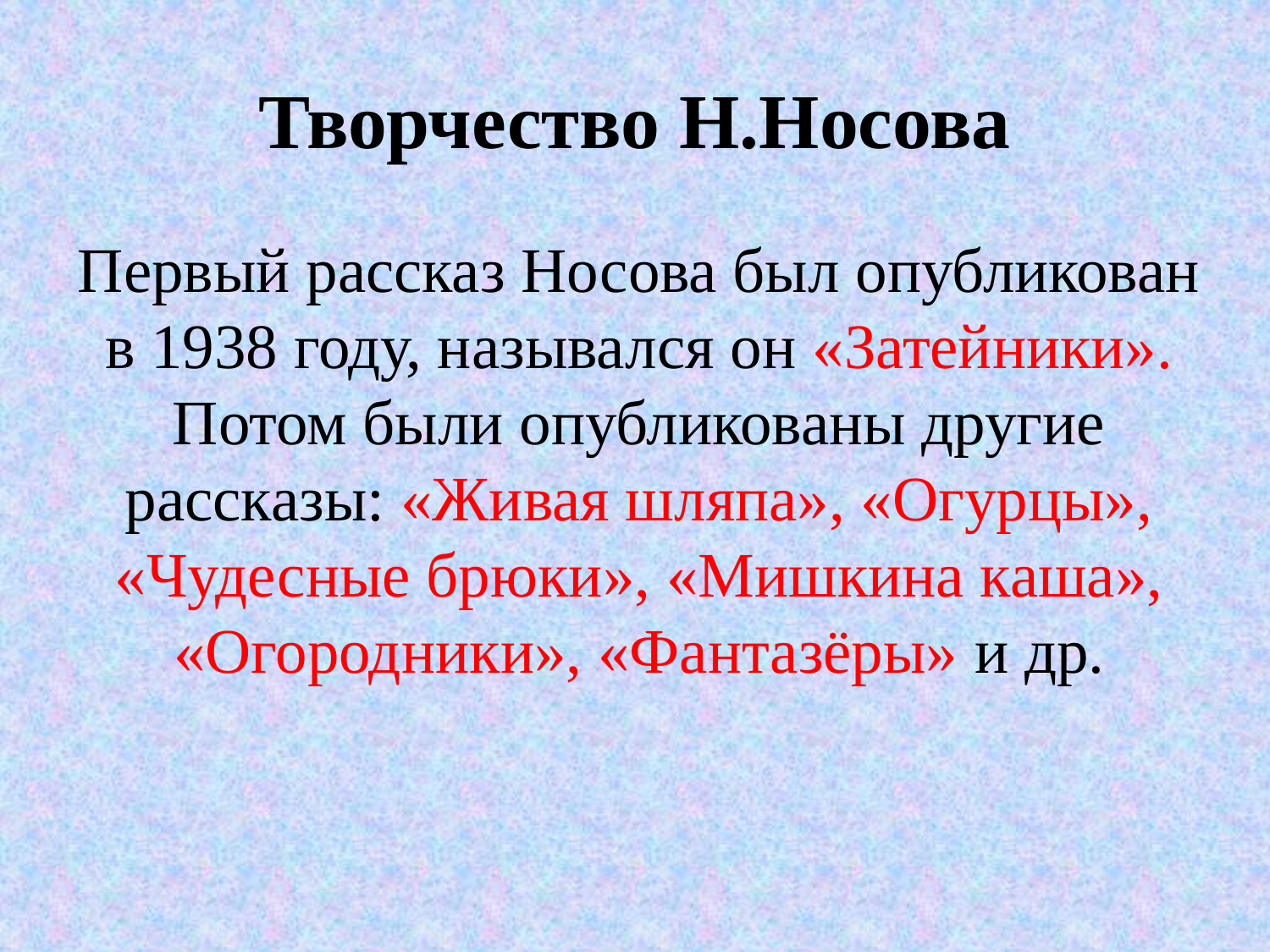

# Творчество Н.Носова
Первый рассказ Носова был опубликован в 1938 году, назывался он «Затейники». Потом были опубликованы другие рассказы: «Живая шляпа», «Огурцы», «Чудесные брюки», «Мишкина каша», «Огородники», «Фантазёры» и др.